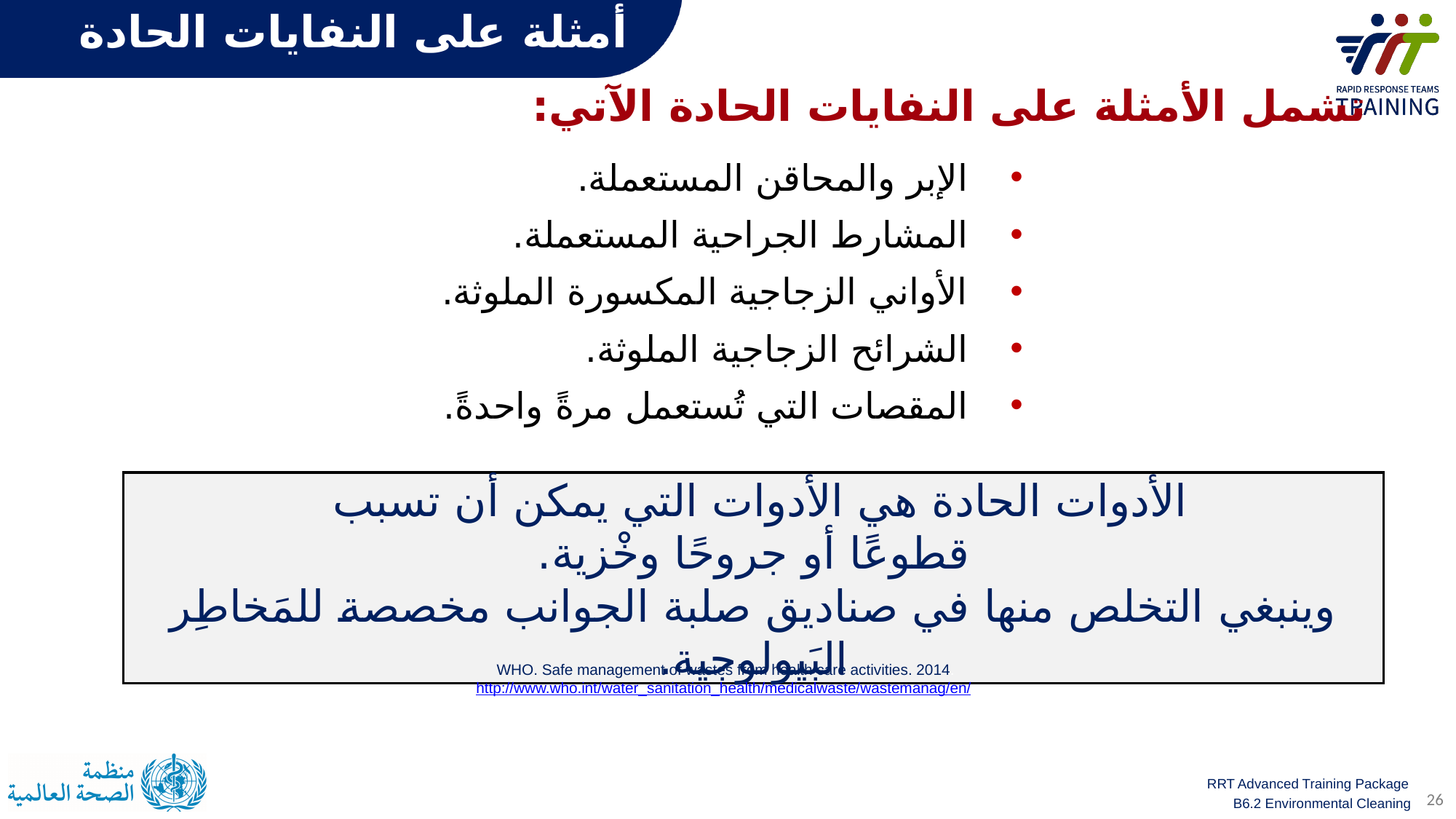

أمثلة على النفايات الحادة
تشمل الأمثلة على النفايات الحادة الآتي:
الإبر والمحاقن المستعملة.
المشارط الجراحية المستعملة.
الأواني الزجاجية المكسورة الملوثة.
الشرائح الزجاجية الملوثة.
المقصات التي تُستعمل مرةً واحدةً.
الأدوات الحادة هي الأدوات التي يمكن أن تسبب
قطوعًا أو جروحًا وخْزية.
وينبغي التخلص منها في صناديق صلبة الجوانب مخصصة للمَخاطِر البَيولوجية.
WHO. Safe management of wastes from health care activities. 2014. http://www.who.int/water_sanitation_health/medicalwaste/wastemanag/en/.